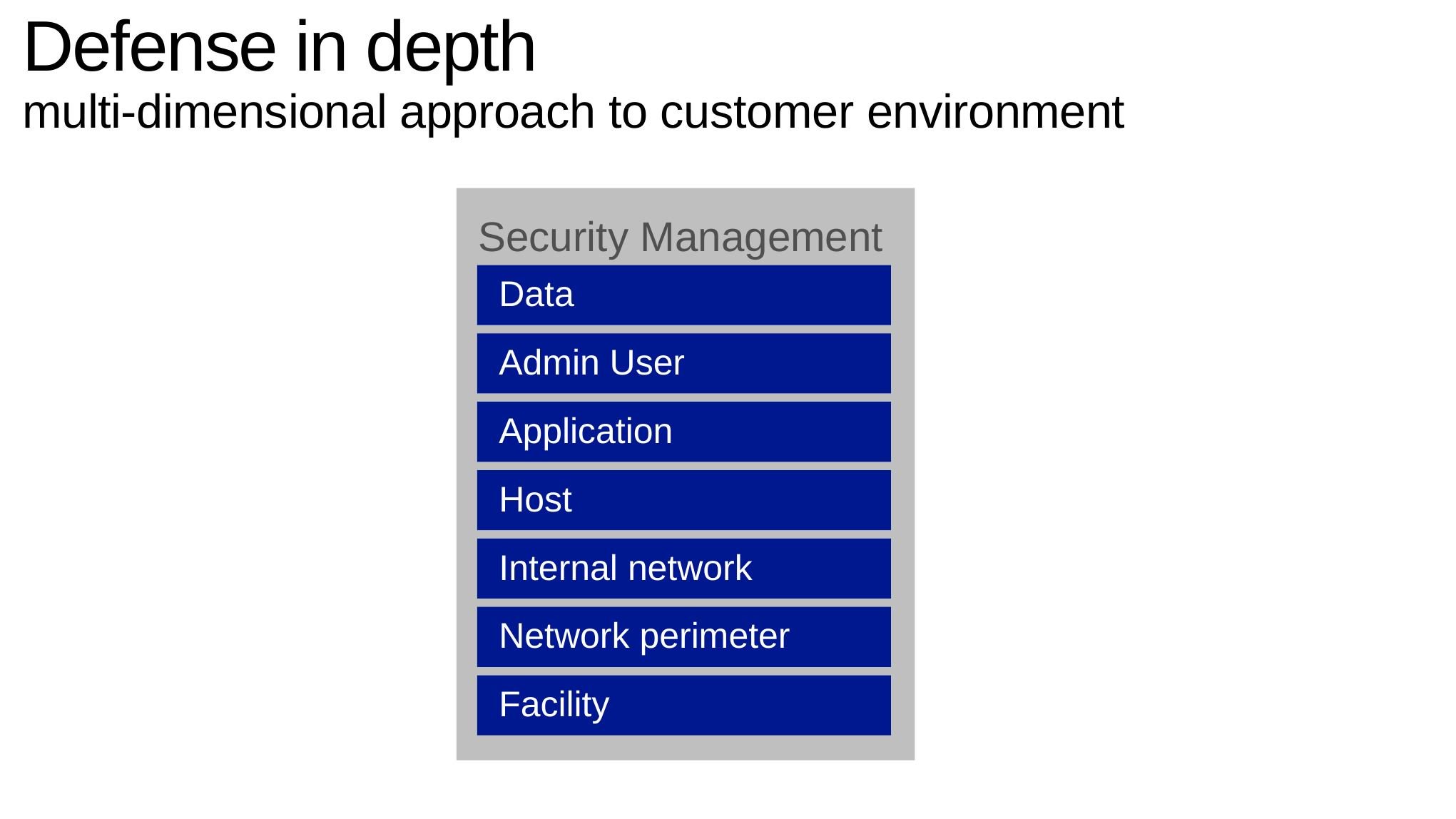

# Defense in depth multi-dimensional approach to customer environment
Security Management
Data
Admin User
Application
Host
Internal network
Network perimeter
Facility